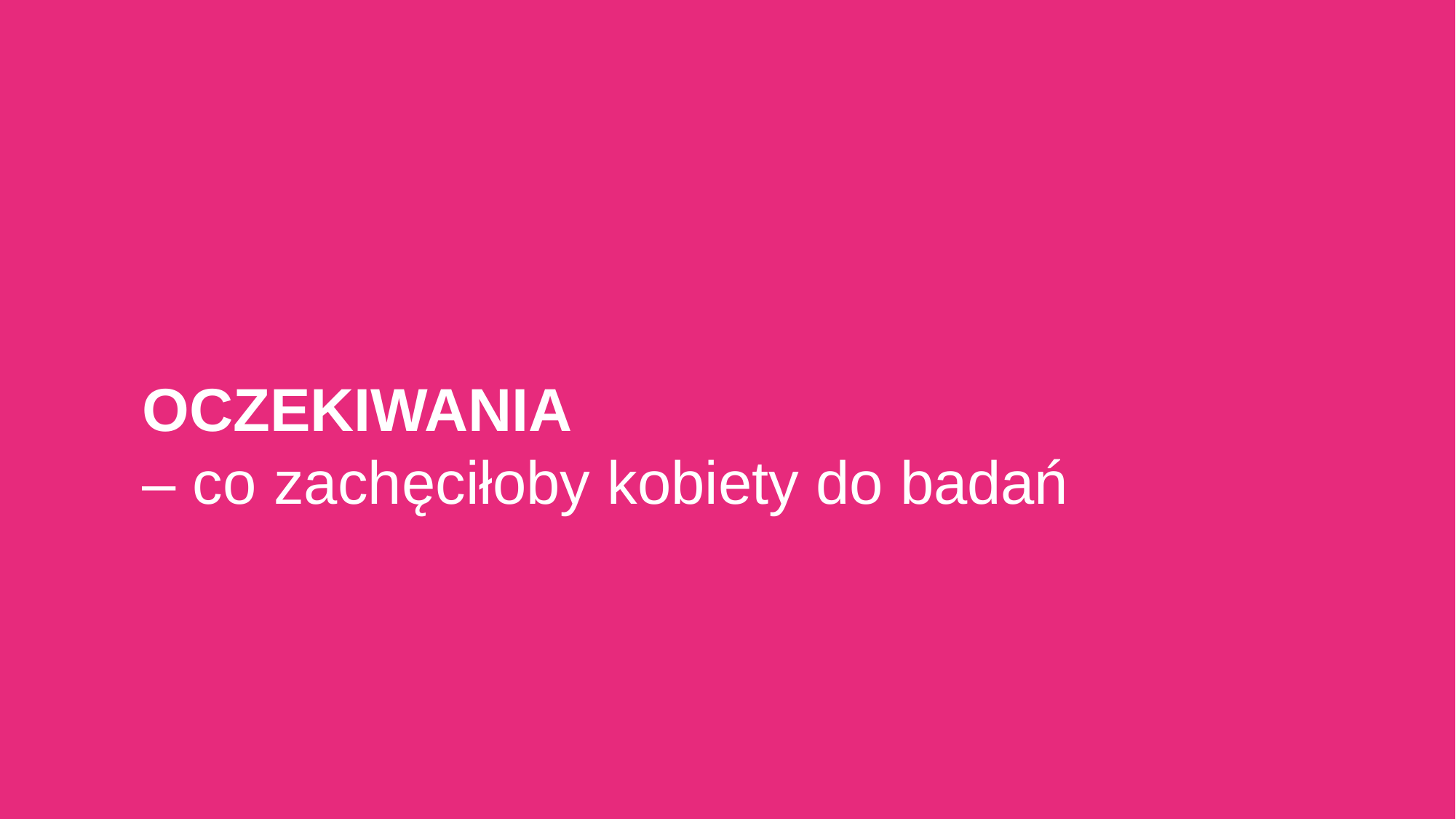

OCZEKIWANIA
– co zachęciłoby kobiety do badań